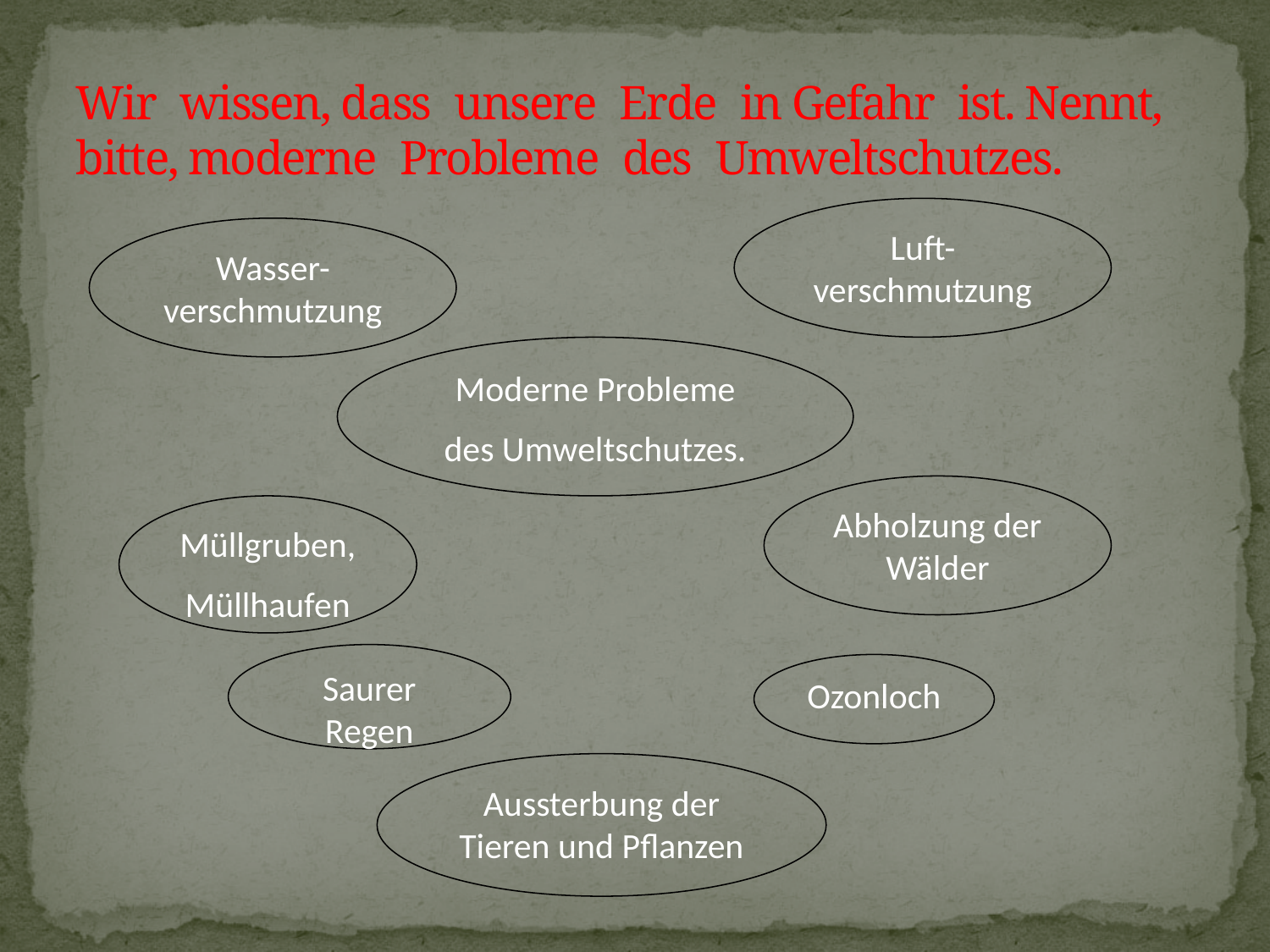

# Wir  wissen, dass  unsere  Erde  in Gefahr  ist. Nennt, bitte, moderne  Probleme  des  Umweltschutzes.
Luft-verschmutzung
Wasser-verschmutzung
Moderne Probleme
des Umweltschutzes.
Abholzung der Wälder
Müllgruben,
Müllhaufen
Saurer Regen
Ozonloch
Aussterbung der Tieren und Pflanzen